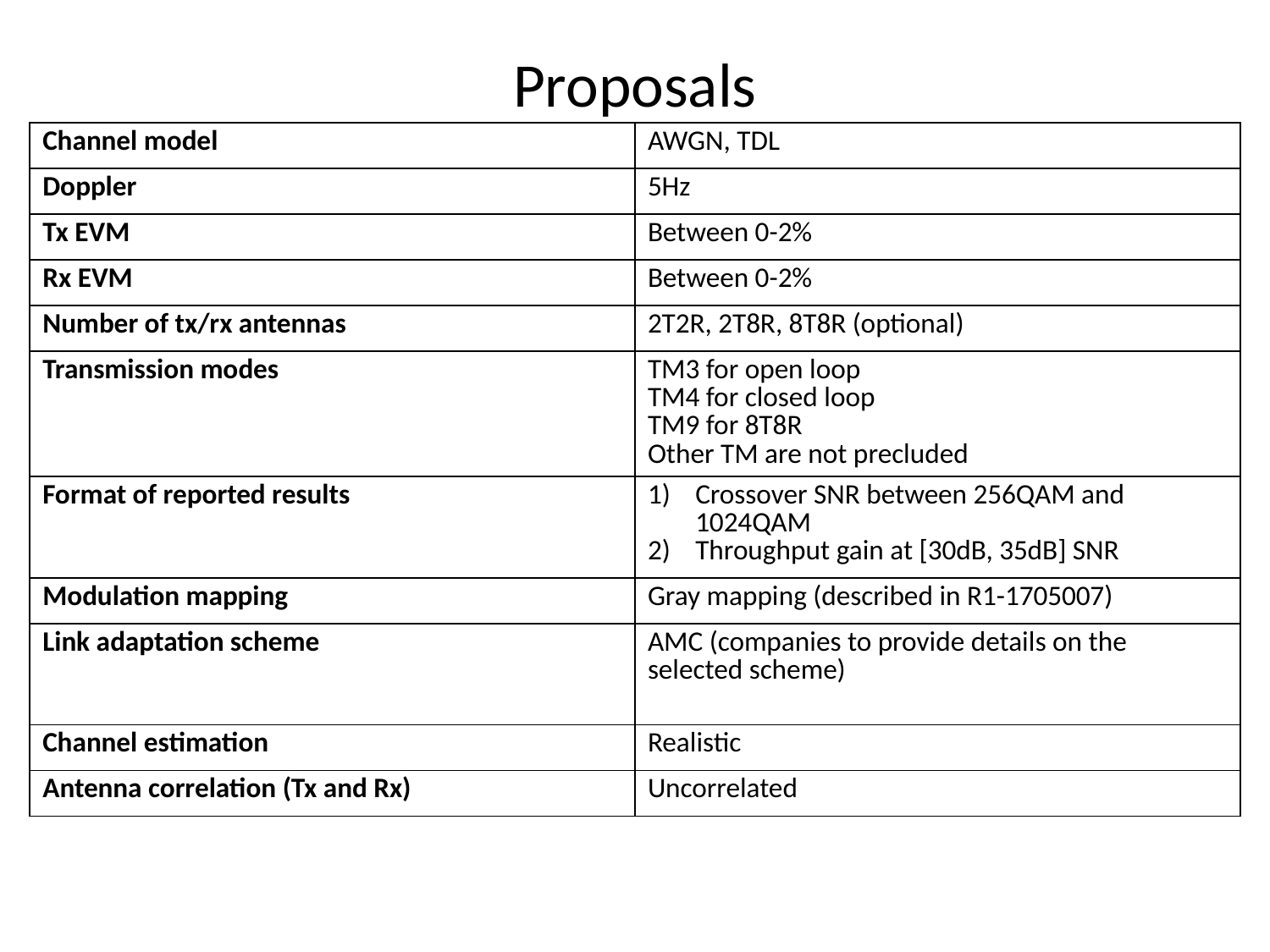

# Proposals
| Channel model | AWGN, TDL |
| --- | --- |
| Doppler | 5Hz |
| Tx EVM | Between 0-2% |
| Rx EVM | Between 0-2% |
| Number of tx/rx antennas | 2T2R, 2T8R, 8T8R (optional) |
| Transmission modes | TM3 for open loop TM4 for closed loop TM9 for 8T8R Other TM are not precluded |
| Format of reported results | Crossover SNR between 256QAM and 1024QAM Throughput gain at [30dB, 35dB] SNR |
| Modulation mapping | Gray mapping (described in R1-1705007) |
| Link adaptation scheme | AMC (companies to provide details on the selected scheme) |
| Channel estimation | Realistic |
| Antenna correlation (Tx and Rx) | Uncorrelated |